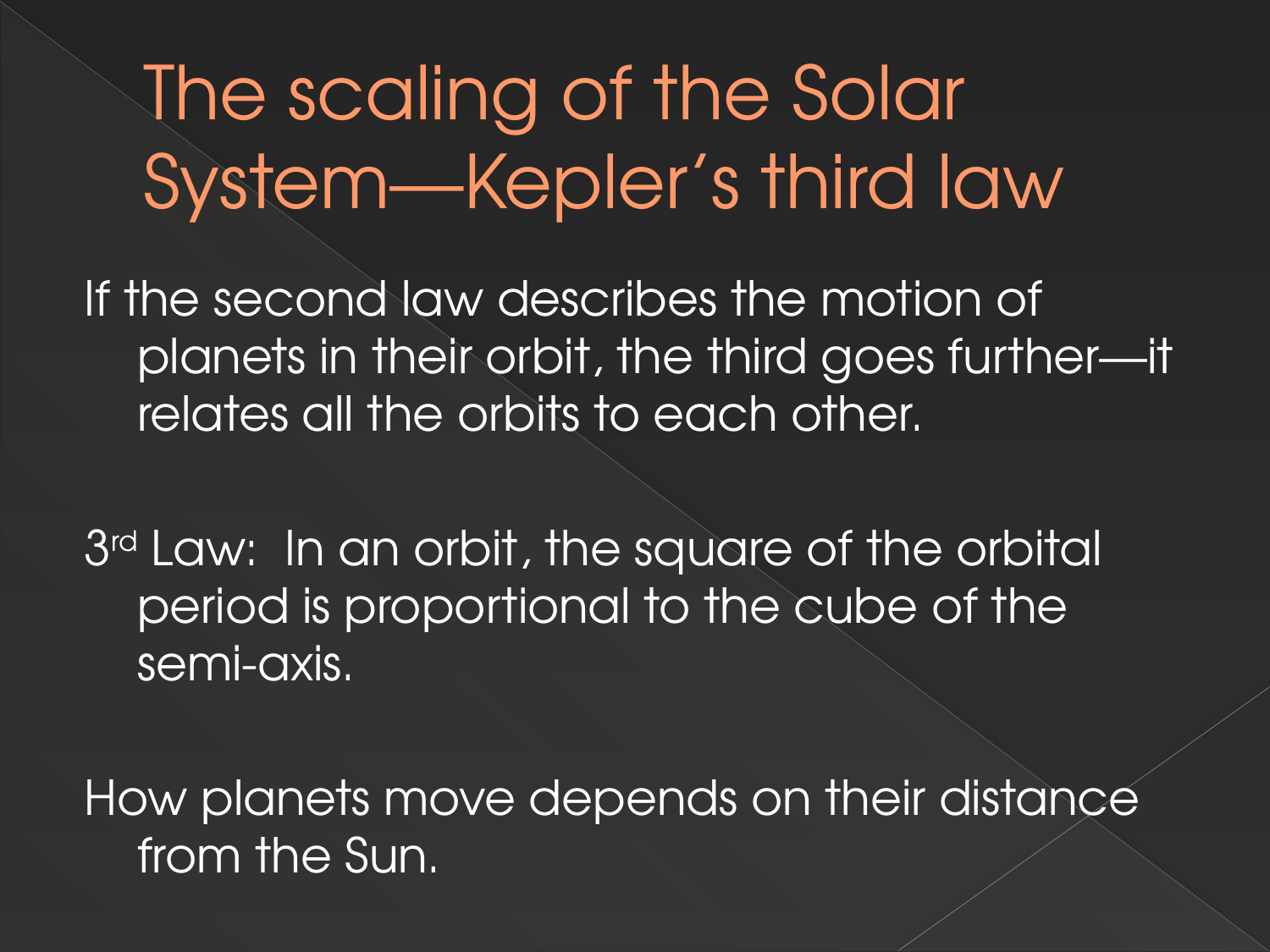

# The scaling of the Solar System—Kepler’s third law
If the second law describes the motion of planets in their orbit, the third goes further—it relates all the orbits to each other.

3rd Law:  In an orbit, the square of the orbital period is proportional to the cube of the semi-axis.

How planets move depends on their distance from the Sun.